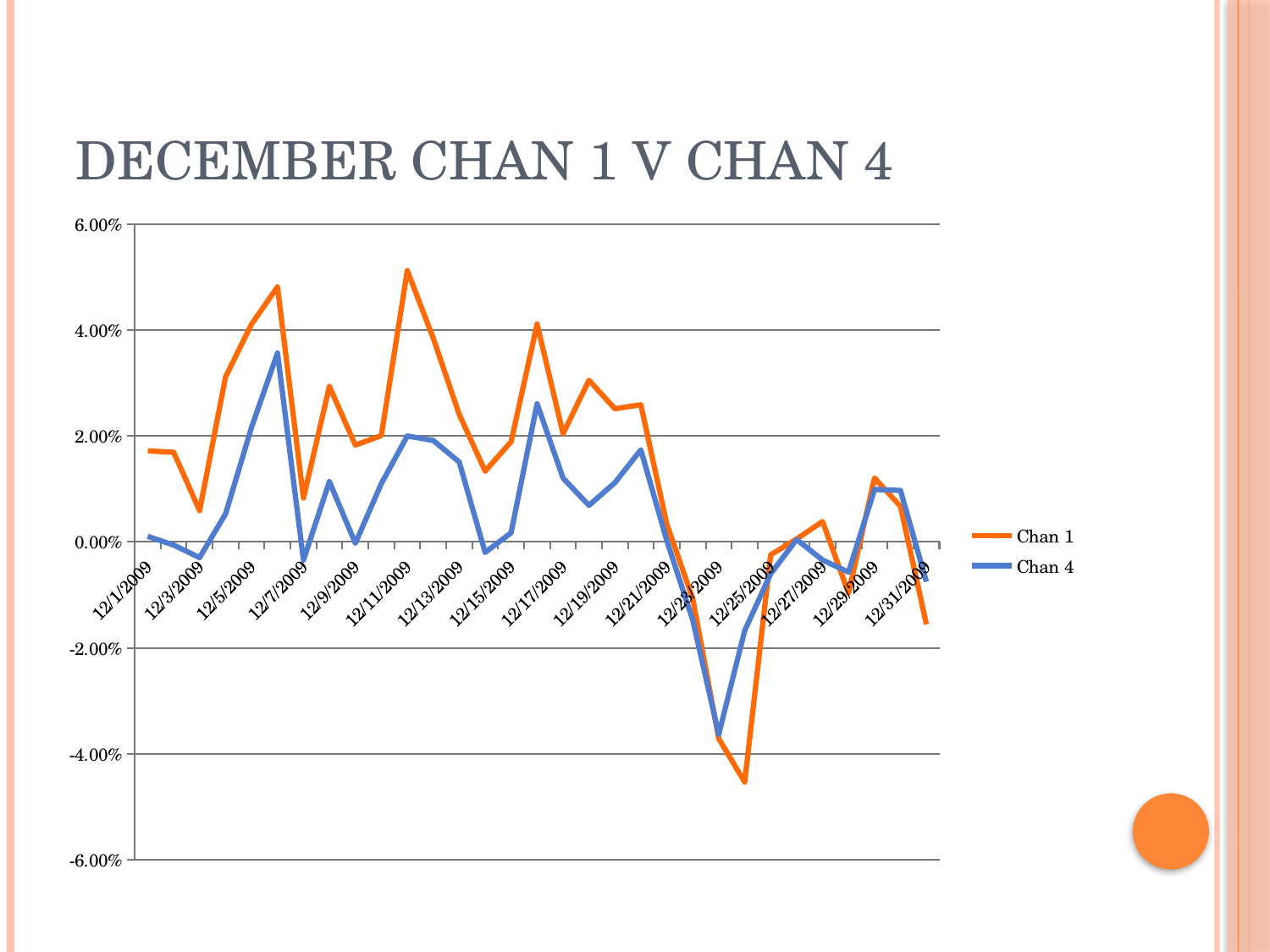

# December Chan 1 v Chan 4

### Chart

| Category | Chan 1 | Chan 4 |
|---|---|---|
| 40148 | 0.01715960682649315 | 0.0010489082191174838 |
| 40149 | 0.016923943220635403 | -0.0005989633553007039 |
| 40150 | 0.0058979793833080114 | -0.0029669115782905617 |
| 40151 | 0.031167679995310966 | 0.00531990975576347 |
| 40152 | 0.041100788225020425 | 0.021626546871599733 |
| 40153 | 0.048123182513201815 | 0.03564924672807266 |
| 40154 | 0.008274731700820855 | -0.0034356419890716043 |
| 40155 | 0.029351094498948748 | 0.011388638421667463 |
| 40156 | 0.01826829859039832 | -0.0002620968188967853 |
| 40157 | 0.02006894143032048 | 0.0110048491254572 |
| 40158 | 0.05122176189686011 | 0.019987194306283484 |
| 40159 | 0.03844669308292111 | 0.019140865329718208 |
| 40160 | 0.02407540688339799 | 0.015085083654769686 |
| 40161 | 0.013346505981600417 | -0.0019955141013838582 |
| 40162 | 0.018907407104617923 | 0.0017314148058185477 |
| 40163 | 0.04111811008515338 | 0.02607447190427185 |
| 40164 | 0.02043476034715336 | 0.012039541577608517 |
| 40165 | 0.030501852291591858 | 0.006888397405569838 |
| 40166 | 0.02513022354764155 | 0.011181425415622573 |
| 40167 | 0.025886550108156003 | 0.017386352005629154 |
| 40168 | 0.0033358976043515232 | 0.00023025188618435913 |
| 40169 | -0.010708002474783812 | -0.014768453609014841 |
| 40170 | -0.037132445099731834 | -0.03635214364345359 |
| 40171 | -0.04534362416576683 | -0.016749713850723654 |
| 40172 | -0.0024478344328534006 | -0.006025970952185351 |
| 40173 | 0.0005452548109825836 | 0.00044256438984809315 |
| 40174 | 0.0038377700609510193 | -0.003419609310974164 |
| 40175 | -0.009633446711167754 | -0.005703098996833674 |
| 40176 | 0.012073556988689532 | 0.00989853111309976 |
| 40177 | 0.006705050354029482 | 0.009714604636669316 |
| 40178 | -0.01554626887213274 | -0.007508890391583337 |